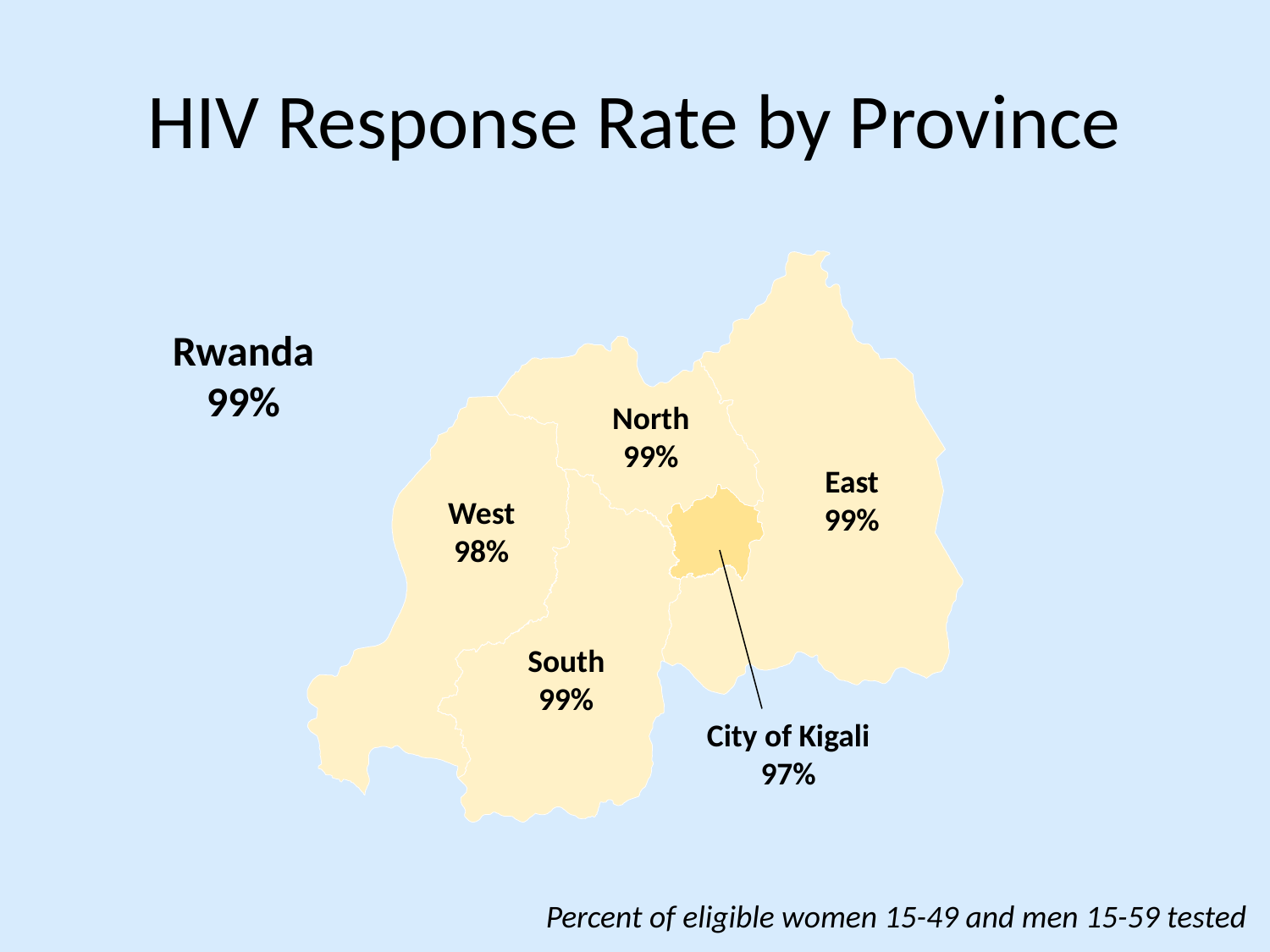

# HIV Response Rate by Province

Rwanda
99%
North
99%
East
99%
West
98%
South
99%
City of Kigali
97%
Percent of eligible women 15-49 and men 15-59 tested